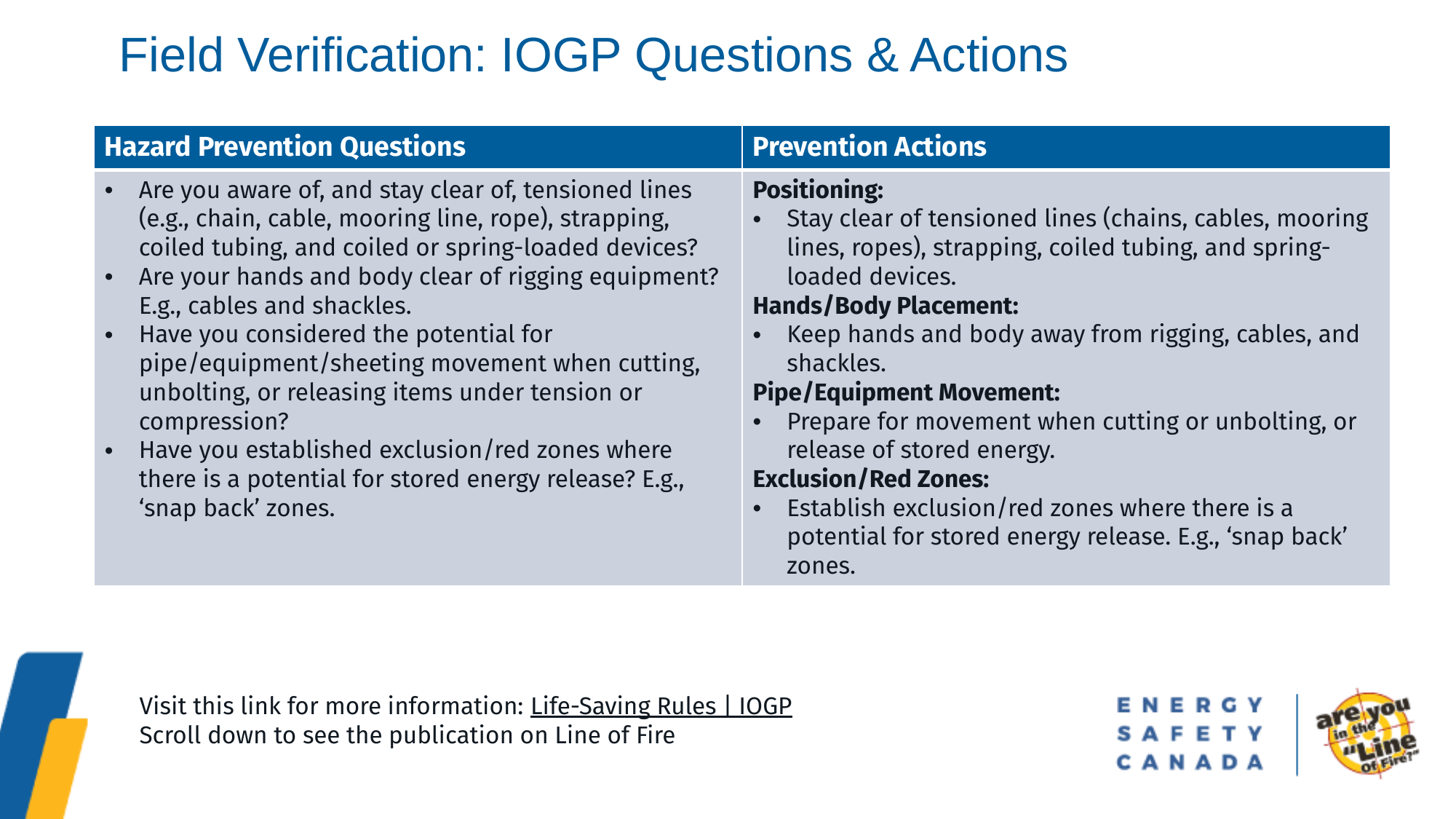

Field Verification: IOGP Questions & Actions
| Hazard Prevention Questions | Prevention Actions |
| --- | --- |
| Are you aware of, and stay clear of, tensioned lines (e.g., chain, cable, mooring line, rope), strapping, coiled tubing, and coiled or spring-loaded devices? Are your hands and body clear of rigging equipment? E.g., cables and shackles. Have you considered the potential for pipe/equipment/sheeting movement when cutting, unbolting, or releasing items under tension or compression? Have you established exclusion/red zones where there is a potential for stored energy release? E.g., ‘snap back’ zones. | Positioning: Stay clear of tensioned lines (chains, cables, mooring lines, ropes), strapping, coiled tubing, and spring-loaded devices. Hands/Body Placement: Keep hands and body away from rigging, cables, and shackles. Pipe/Equipment Movement: Prepare for movement when cutting or unbolting, or release of stored energy. Exclusion/Red Zones: Establish exclusion/red zones where there is a potential for stored energy release. E.g., ‘snap back’ zones. |
Visit this link for more information: Life-Saving Rules | IOGP
Scroll down to see the publication on Line of Fire